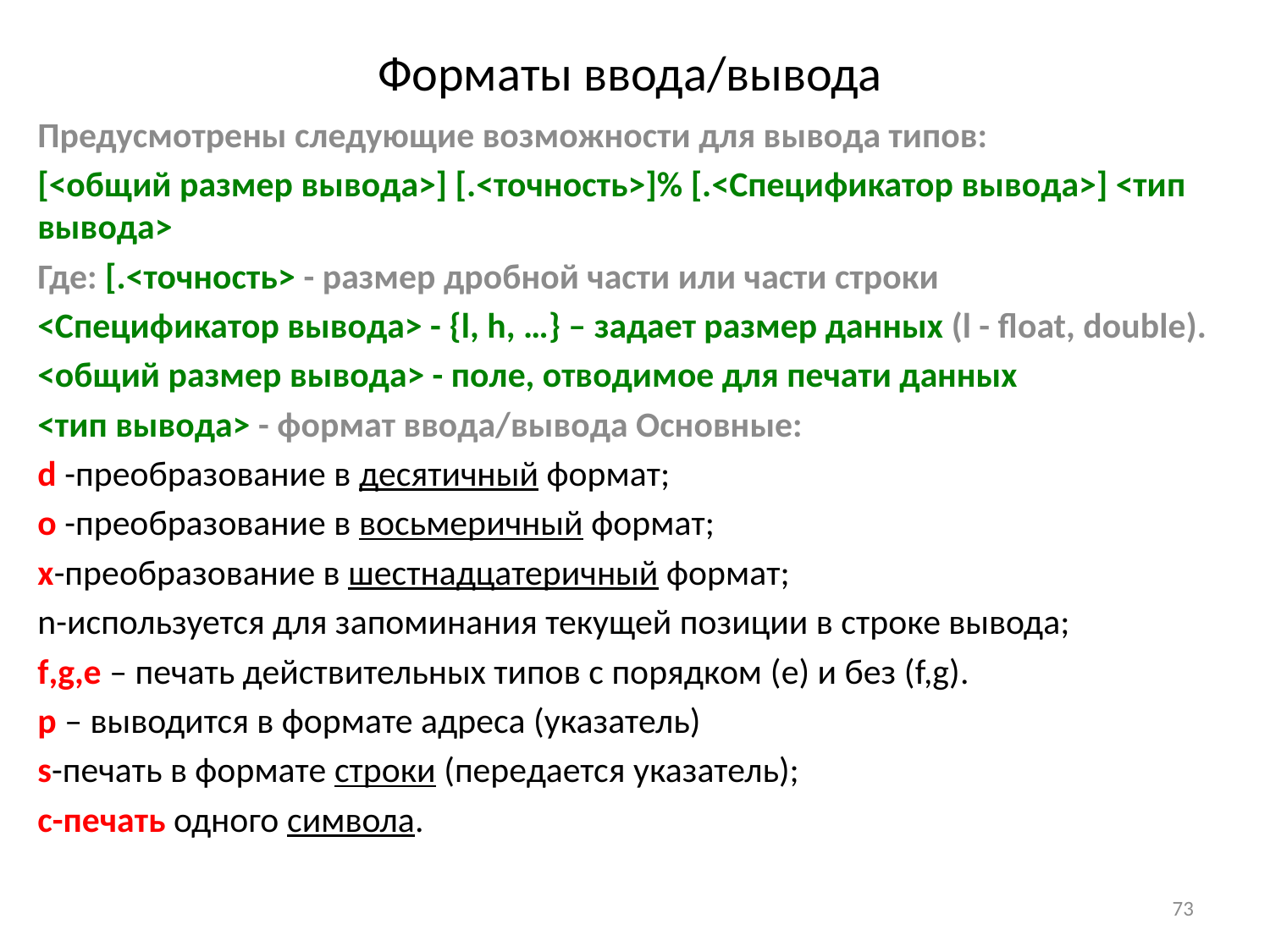

# Форматы ввода/вывода
Предусмотрены следующие возможности для вывода типов:
[<общий размер вывода>] [.<точность>]% [.<Спецификатор вывода>] <тип вывода>
Где: [.<точность> - размер дробной части или части строки
<Спецификатор вывода> - {l, h, …} – задает размер данных (l - float, double).
<общий размер вывода> - поле, отводимое для печати данных
<тип вывода> - формат ввода/вывода Основные:
d -преобразование в десятичный формат;
о -преобразование в восьмеричный формат;
x-преобразование в шестнадцатеричный формат;
n-используется для запоминания текущей позиции в строке вывода;
f,g,е – печать действительных типов с порядком (e) и без (f,g).
p – выводится в формате адреса (указатель)
s-печать в формате строки (передается указатель);
с-печать одного символа.

73